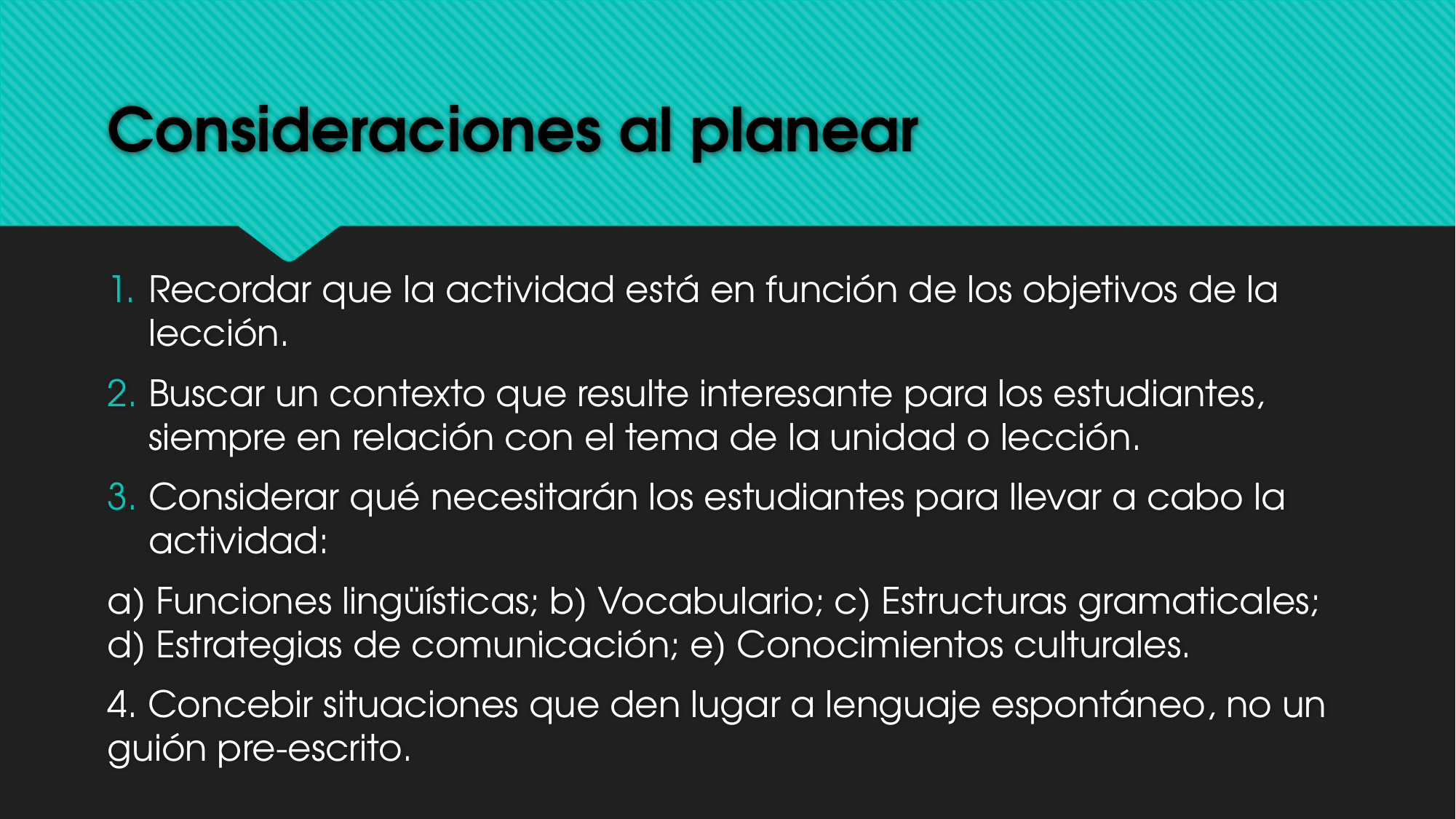

# Consideraciones al planear
Recordar que la actividad está en función de los objetivos de la lección.
Buscar un contexto que resulte interesante para los estudiantes, siempre en relación con el tema de la unidad o lección.
Considerar qué necesitarán los estudiantes para llevar a cabo la actividad:
a) Funciones lingüísticas; b) Vocabulario; c) Estructuras gramaticales; d) Estrategias de comunicación; e) Conocimientos culturales.
4. Concebir situaciones que den lugar a lenguaje espontáneo, no un guión pre-escrito.